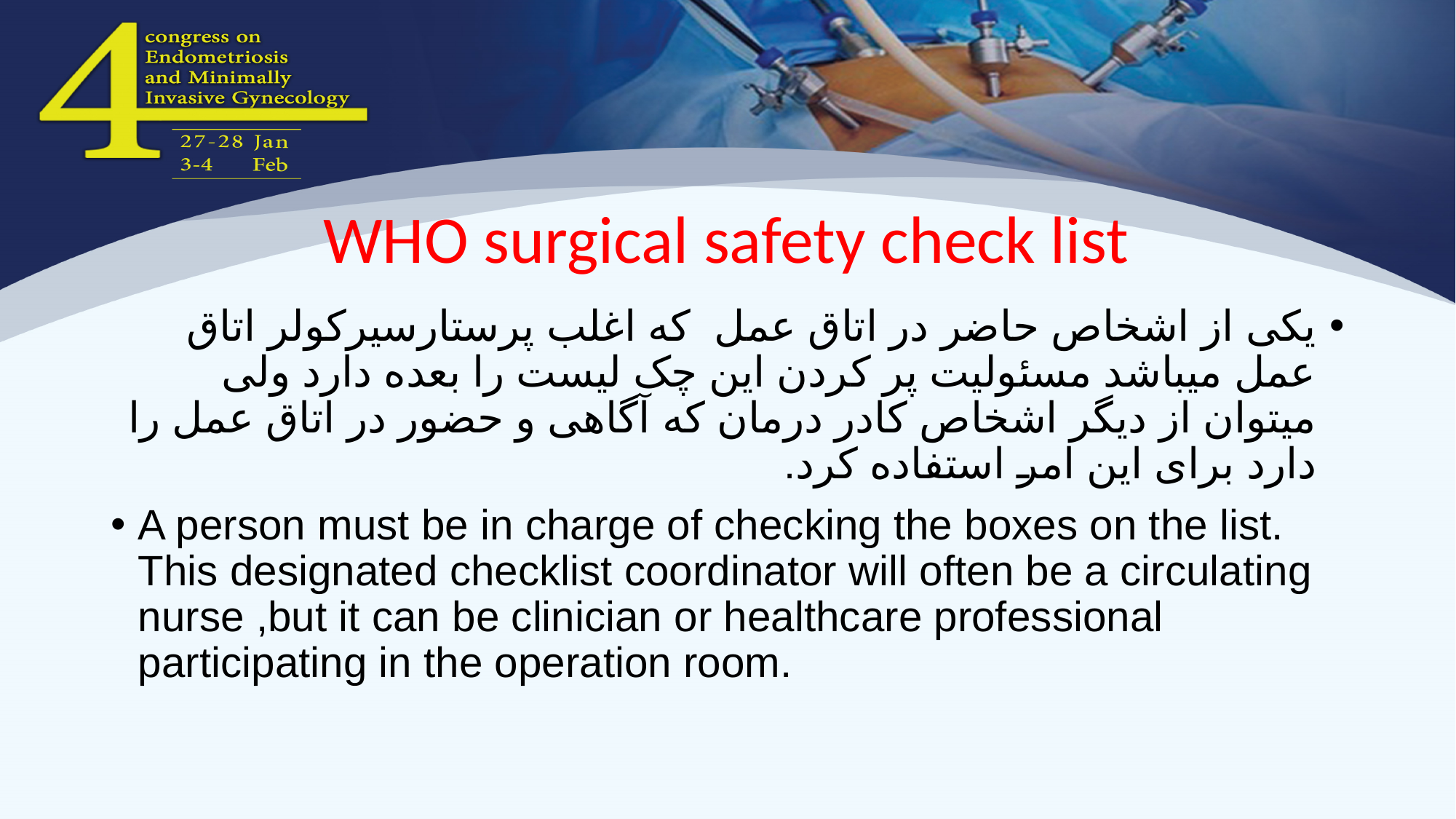

# WHO surgical safety check list
یکی از اشخاص حاضر در اتاق عمل  که اغلب پرستارسیرکولر اتاق عمل میباشد مسئولیت پر کردن این چک لیست را بعده دارد ولی میتوان از دیگر اشخاص کادر درمان که آگاهی و حضور در اتاق عمل را دارد برای این امر استفاده کرد.
A person must be in charge of checking the boxes on the list. This designated checklist coordinator will often be a circulating nurse ,but it can be clinician or healthcare professional participating in the operation room.